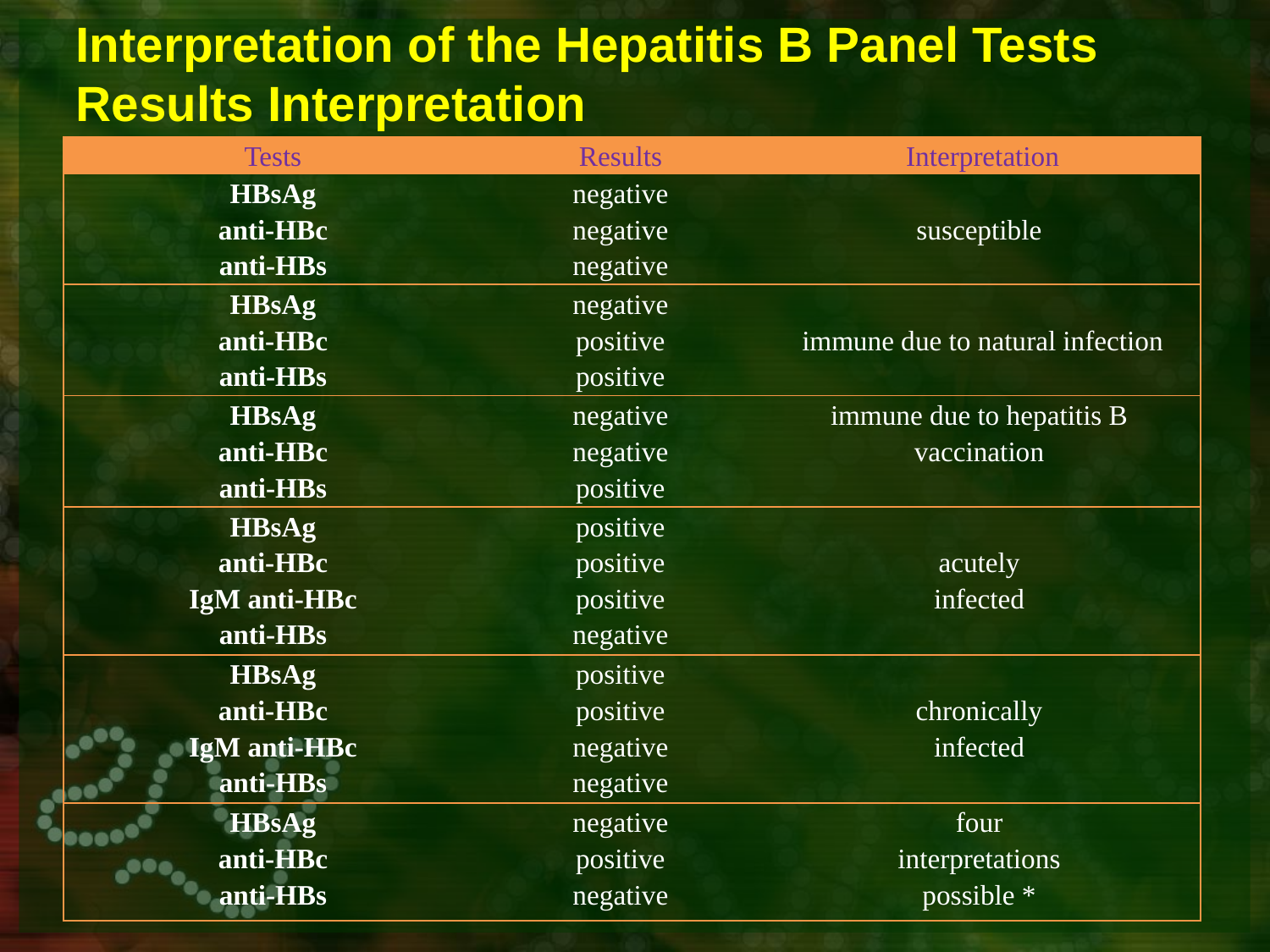

# Interpretation of the Hepatitis B Panel Tests Results Interpretation
| Tests | Results | Interpretation |
| --- | --- | --- |
| HBsAg anti-HBc anti-HBs | negative negative negative | susceptible |
| HBsAg anti-HBc anti-HBs | negative positive positive | immune due to natural infection |
| HBsAg anti-HBc anti-HBs | negative negative positive | immune due to hepatitis B vaccination |
| HBsAg anti-HBc IgM anti-HBc anti-HBs | positive positive positive negative | acutely infected |
| HBsAg anti-HBc IgM anti-HBc anti-HBs | positive positive negative negative | chronically infected |
| HBsAg anti-HBc anti-HBs | negative positive negative | four interpretations possible \* |